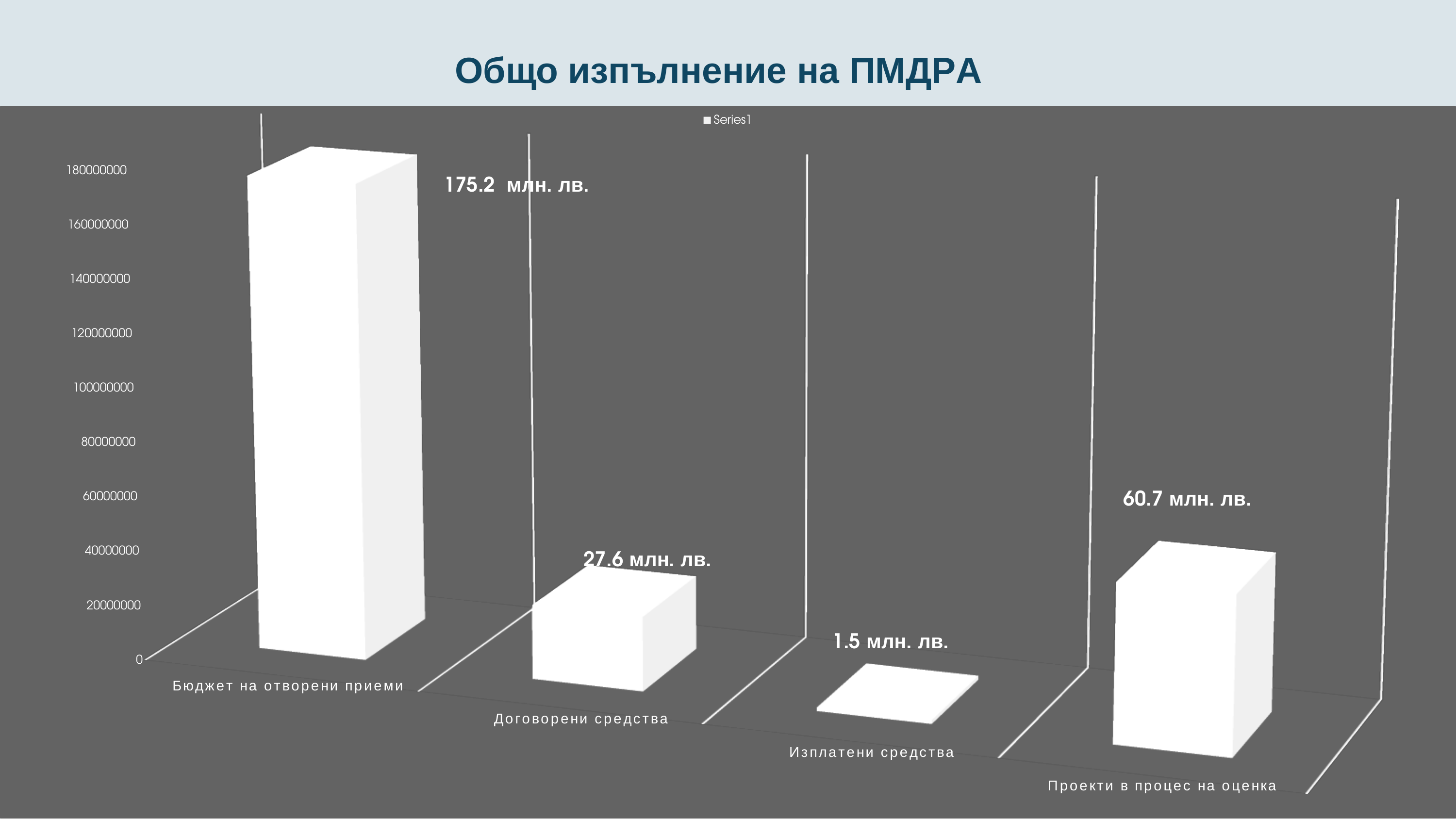

Общо изпълнение на ПМДРA

[unsupported chart]

175.2  млн. лв.
60.7 млн. лв.
27.6 млн. лв.
1.5 млн. лв.